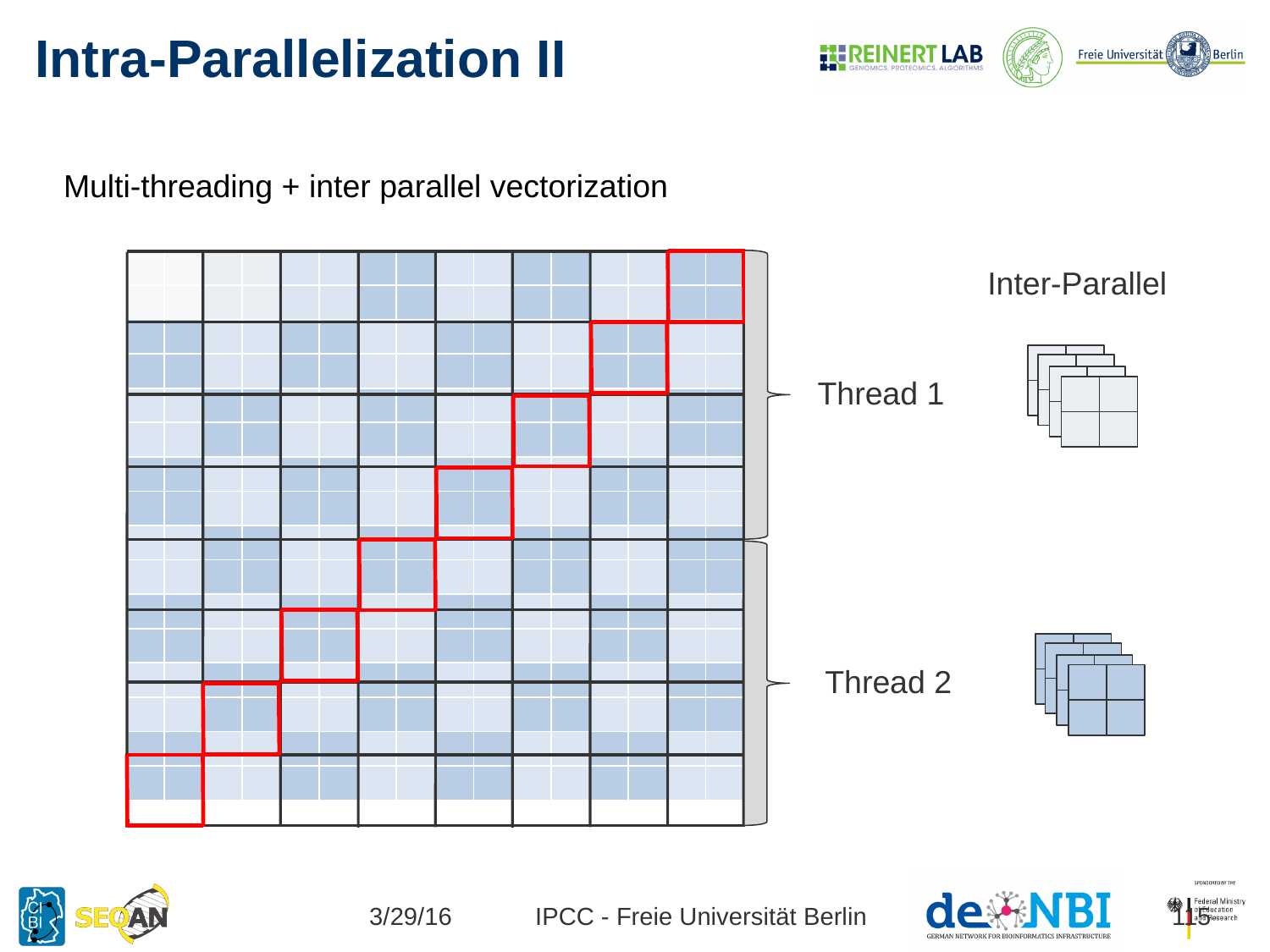

# Intra-Parallelization II
Multi-threading + inter parallel vectorization

|  |  |  |  |  |  |  |  |  |  |  |  |  |  |  |  |
| --- | --- | --- | --- | --- | --- | --- | --- | --- | --- | --- | --- | --- | --- | --- | --- |
|  |  |  |  |  |  |  |  |  |  |  |  |  |  |  |  |
|  |  |  |  |  |  |  |  |  |  |  |  |  |  |  |  |
|  |  |  |  |  |  |  |  |  |  |  |  |  |  |  |  |
|  |  |  |  |  |  |  |  |  |  |  |  |  |  |  |  |
|  |  |  |  |  |  |  |  |  |  |  |  |  |  |  |  |
|  |  |  |  |  |  |  |  |  |  |  |  |  |  |  |  |
|  |  |  |  |  |  |  |  |  |  |  |  |  |  |  |  |
|  |  |  |  |  |  |  |  |  |  |  |  |  |  |  |  |
|  |  |  |  |  |  |  |  |  |  |  |  |  |  |  |  |
|  |  |  |  |  |  |  |  |  |  |  |  |  |  |  |  |
|  |  |  |  |  |  |  |  |  |  |  |  |  |  |  |  |
|  |  |  |  |  |  |  |  |  |  |  |  |  |  |  |  |
|  |  |  |  |  |  |  |  |  |  |  |  |  |  |  |  |
|  |  |  |  |  |  |  |  |  |  |  |  |  |  |  |  |
|  |  |  |  |  |  |  |  |  |  |  |  |  |  |  |  |
Inter-Parallel

Thread 1

Thread 2

3/29/16
IPCC - Freie Universität Berlin
115